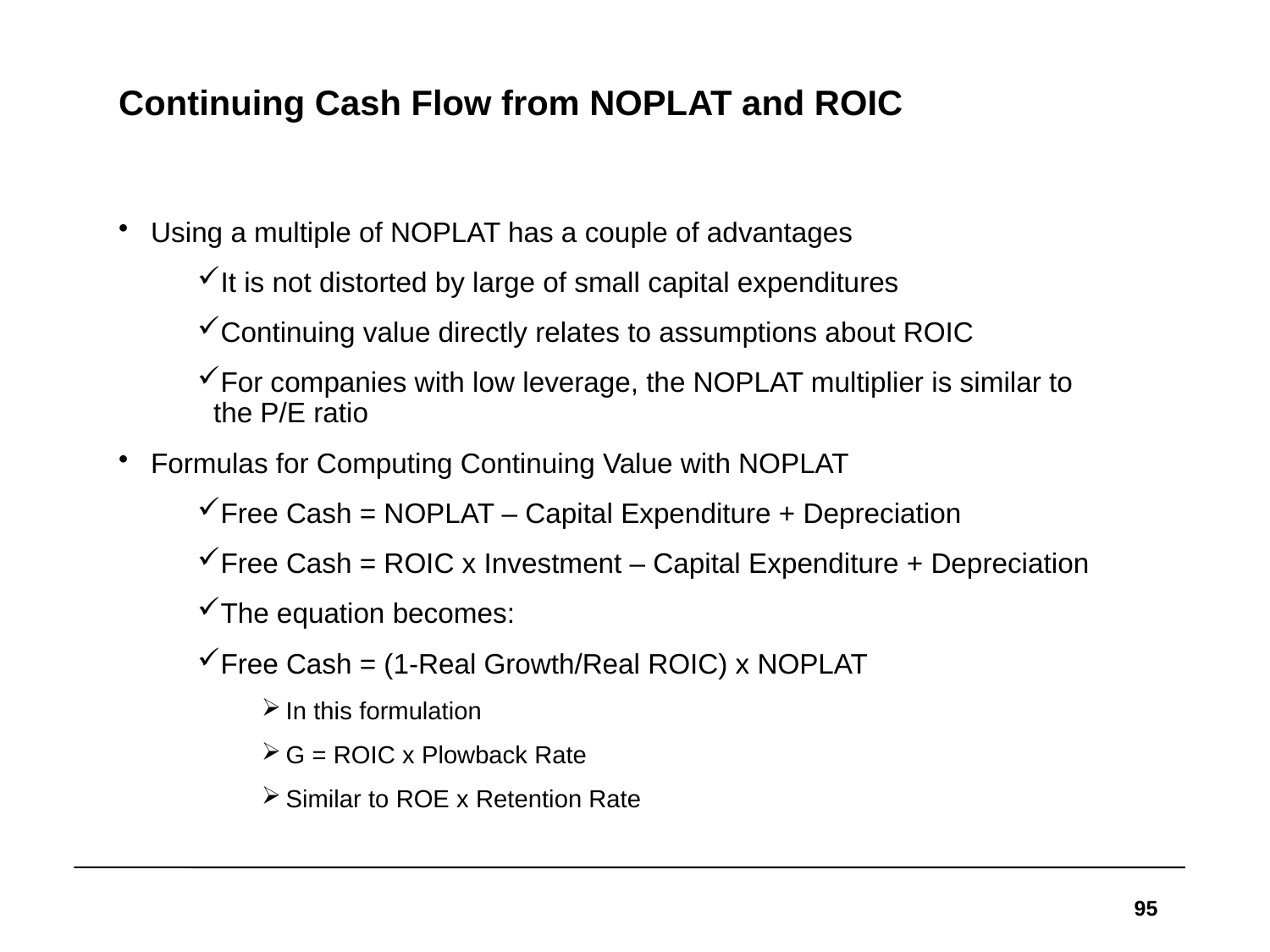

# Continuing Cash Flow from NOPLAT and ROIC
Using a multiple of NOPLAT has a couple of advantages
It is not distorted by large of small capital expenditures
Continuing value directly relates to assumptions about ROIC
For companies with low leverage, the NOPLAT multiplier is similar to the P/E ratio
Formulas for Computing Continuing Value with NOPLAT
Free Cash = NOPLAT – Capital Expenditure + Depreciation
Free Cash = ROIC x Investment – Capital Expenditure + Depreciation
The equation becomes:
Free Cash = (1-Real Growth/Real ROIC) x NOPLAT
In this formulation
G = ROIC x Plowback Rate
Similar to ROE x Retention Rate